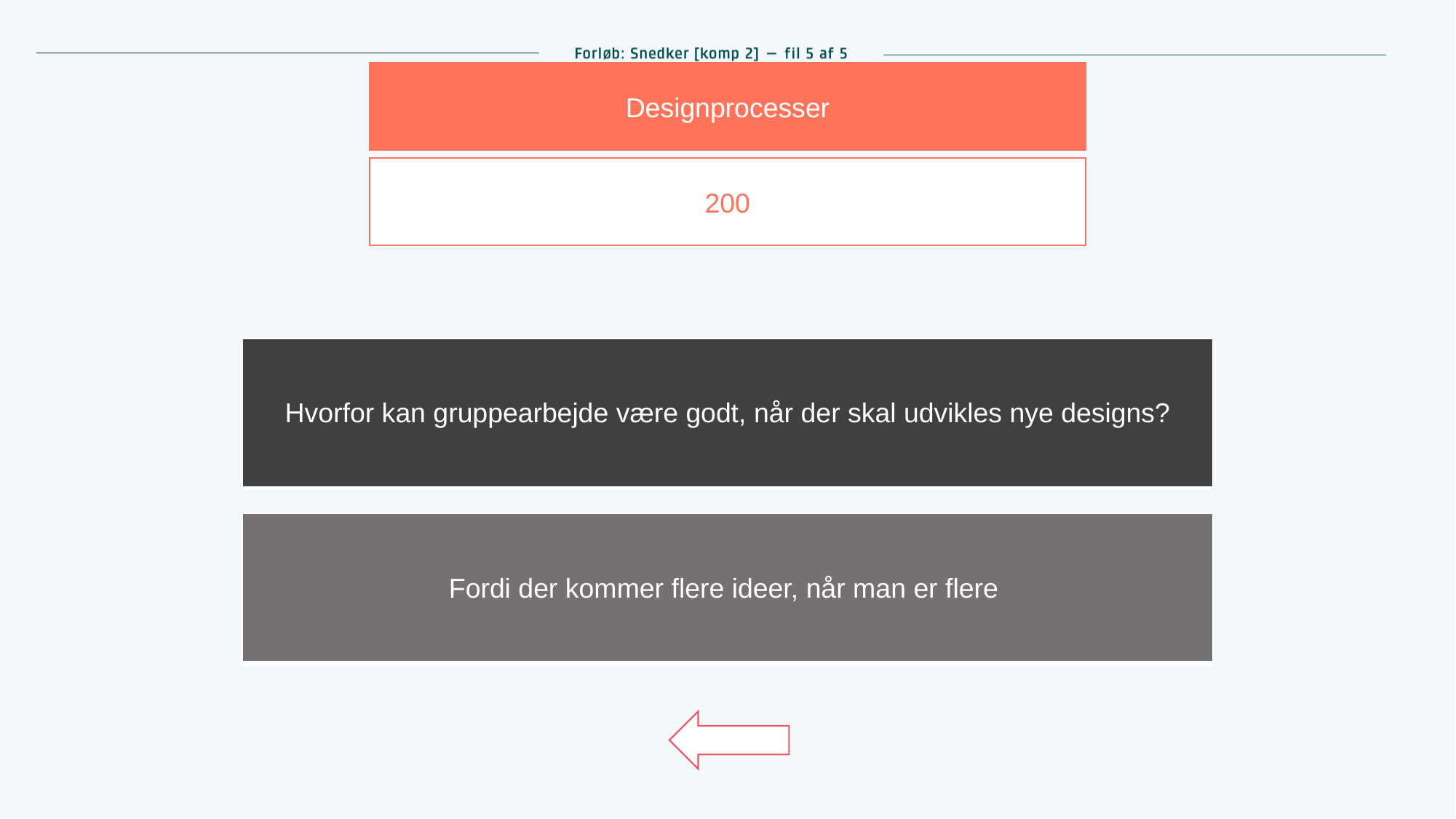

Designprocesser

200
| Hvorfor kan gruppearbejde være godt,  når der skal udvikles nye designs? |
| --- |
| Fordi der kommer flere ideer, når man er flere |
| --- |